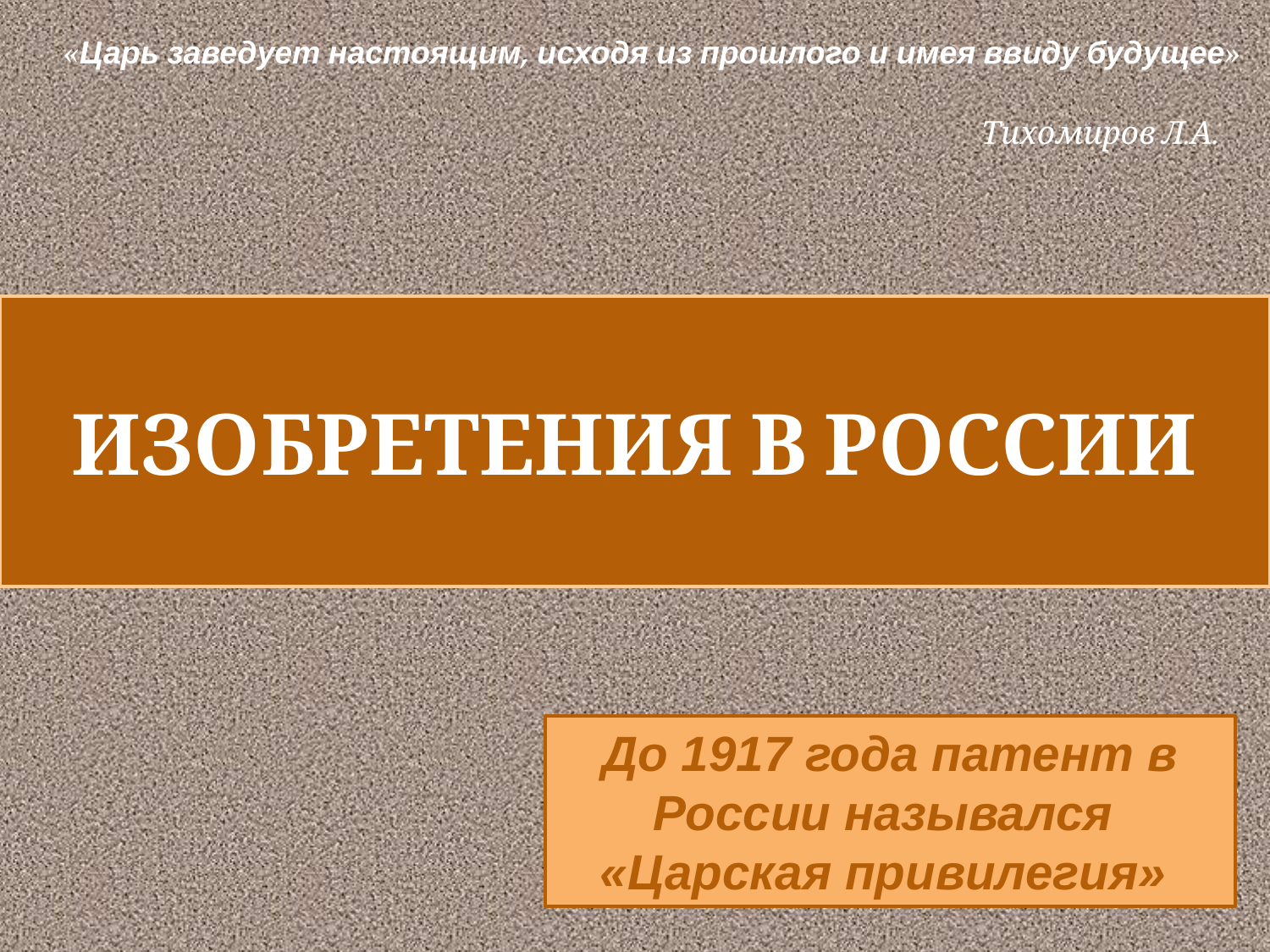

«Царь заведует настоящим, исходя из прошлого и имея ввиду будущее»
			        				 Тихомиров Л.А.
# ИЗОБРЕТЕНИЯ В РОССИИ
До 1917 года патент в России назывался
«Царская привилегия»